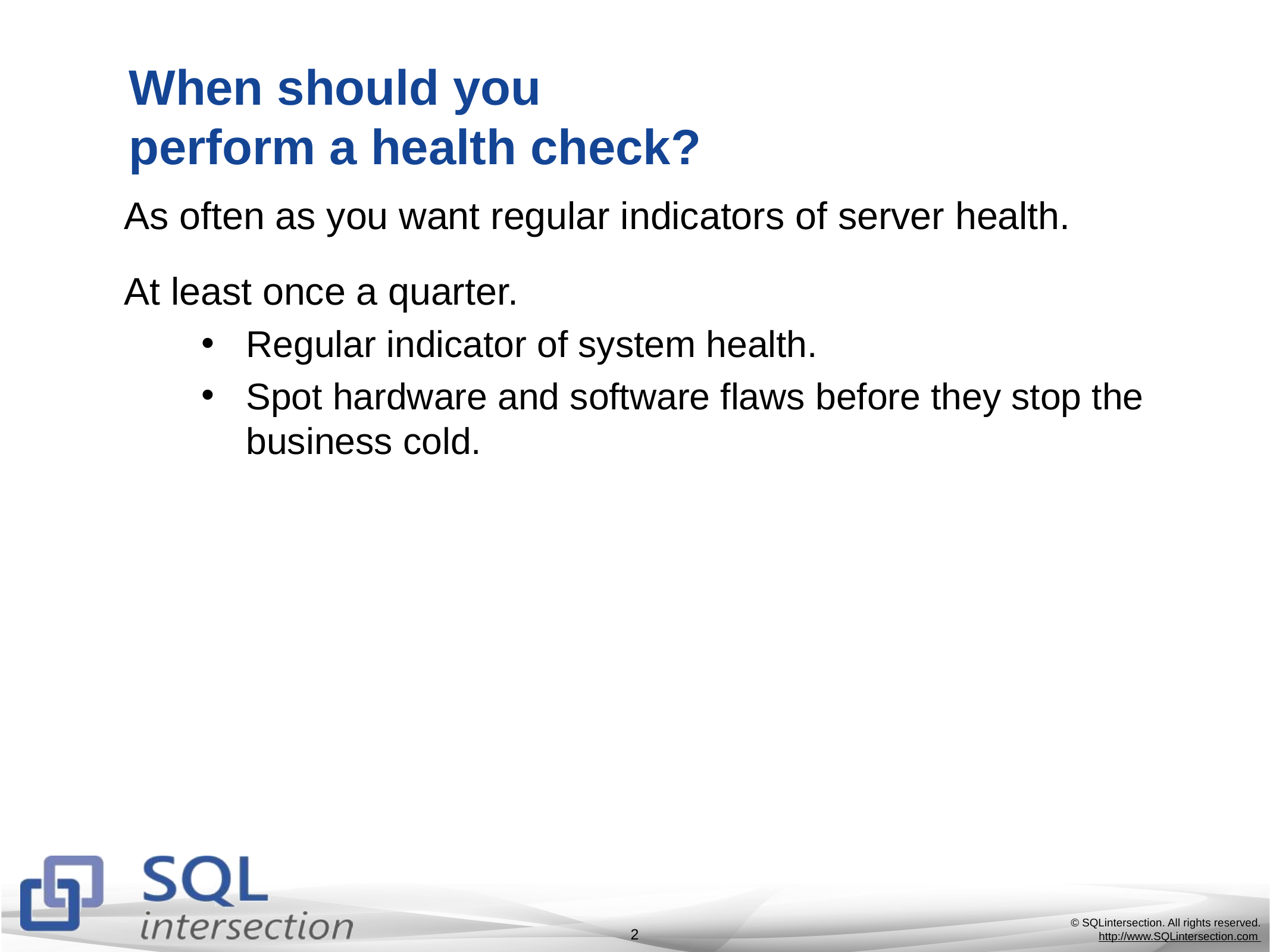

# When should you perform a health check?
As often as you want regular indicators of server health.
At least once a quarter.
Regular indicator of system health.
Spot hardware and software flaws before they stop the business cold.